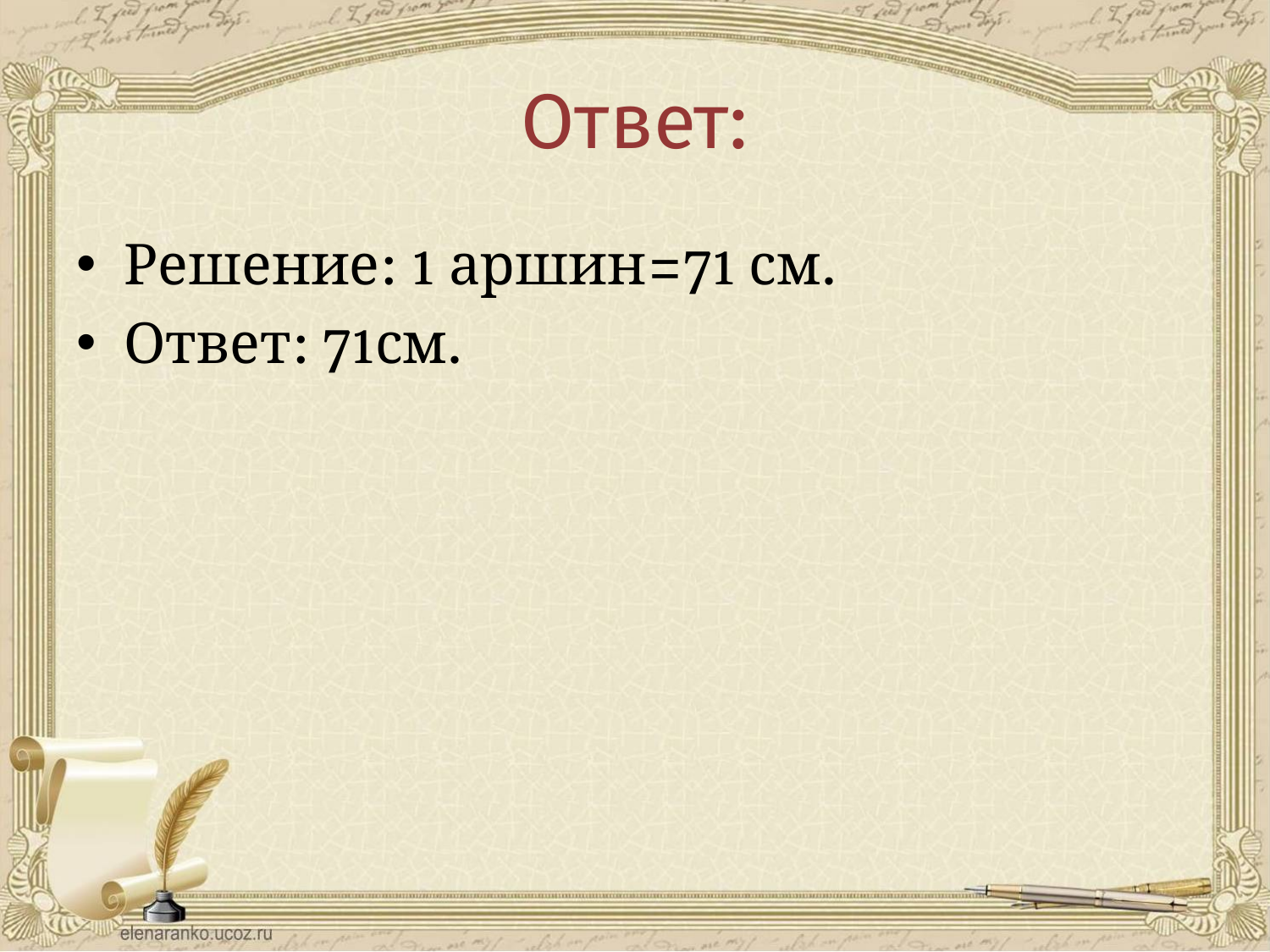

# Ответ:
Решение: 1 аршин=71 см.
Ответ: 71см.